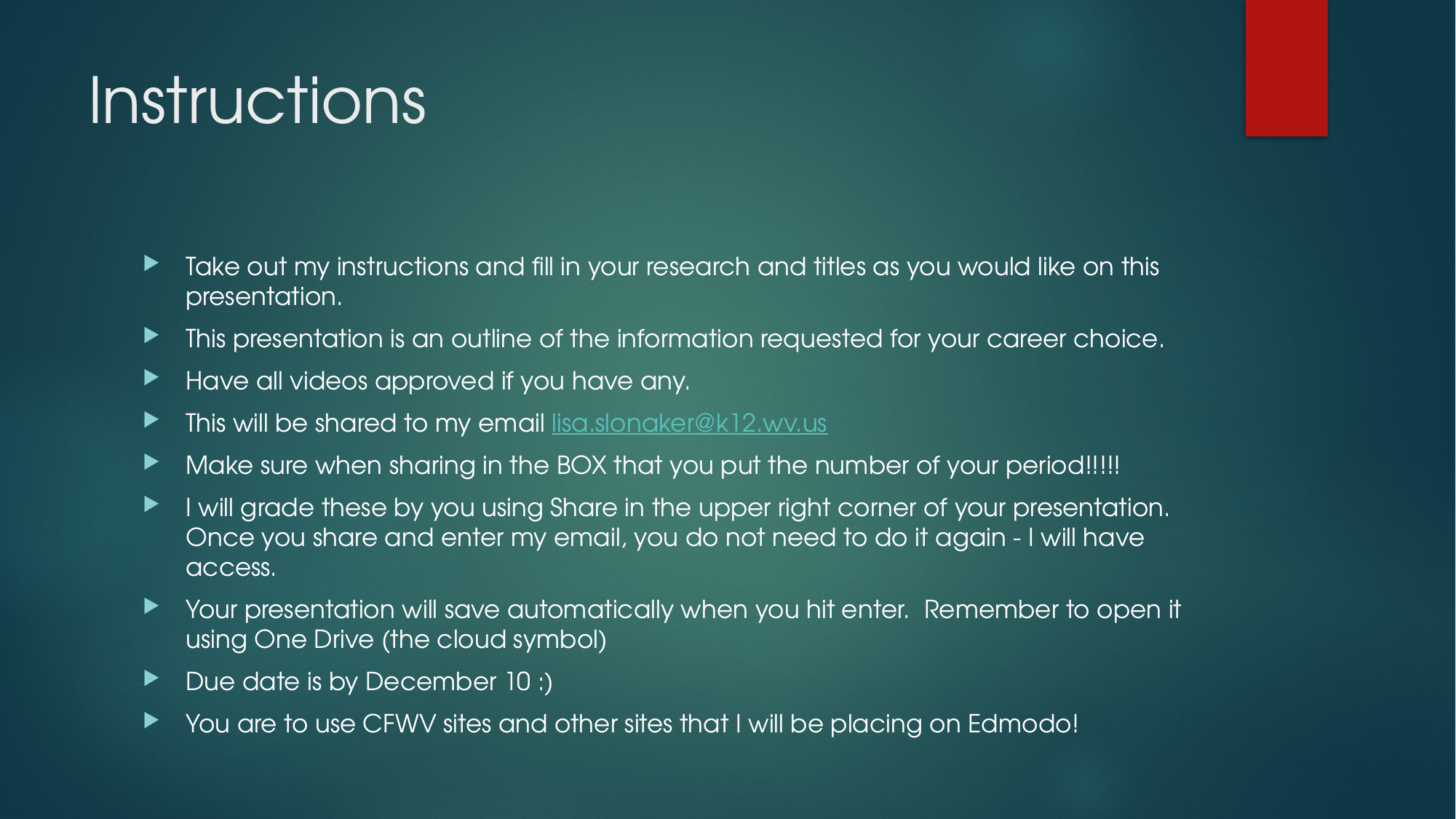

# Instructions
Take out my instructions and fill in your research and titles as you would like on this presentation.
This presentation is an outline of the information requested for your career choice.
Have all videos approved if you have any.
This will be shared to my email lisa.slonaker@k12.wv.us
Make sure when sharing in the BOX that you put the number of your period!!!!!
I will grade these by you using Share in the upper right corner of your presentation.  Once you share and enter my email, you do not need to do it again - I will have access.
Your presentation will save automatically when you hit enter.  Remember to open it using One Drive (the cloud symbol)
Due date is by December 10 :)
You are to use CFWV sites and other sites that I will be placing on Edmodo!